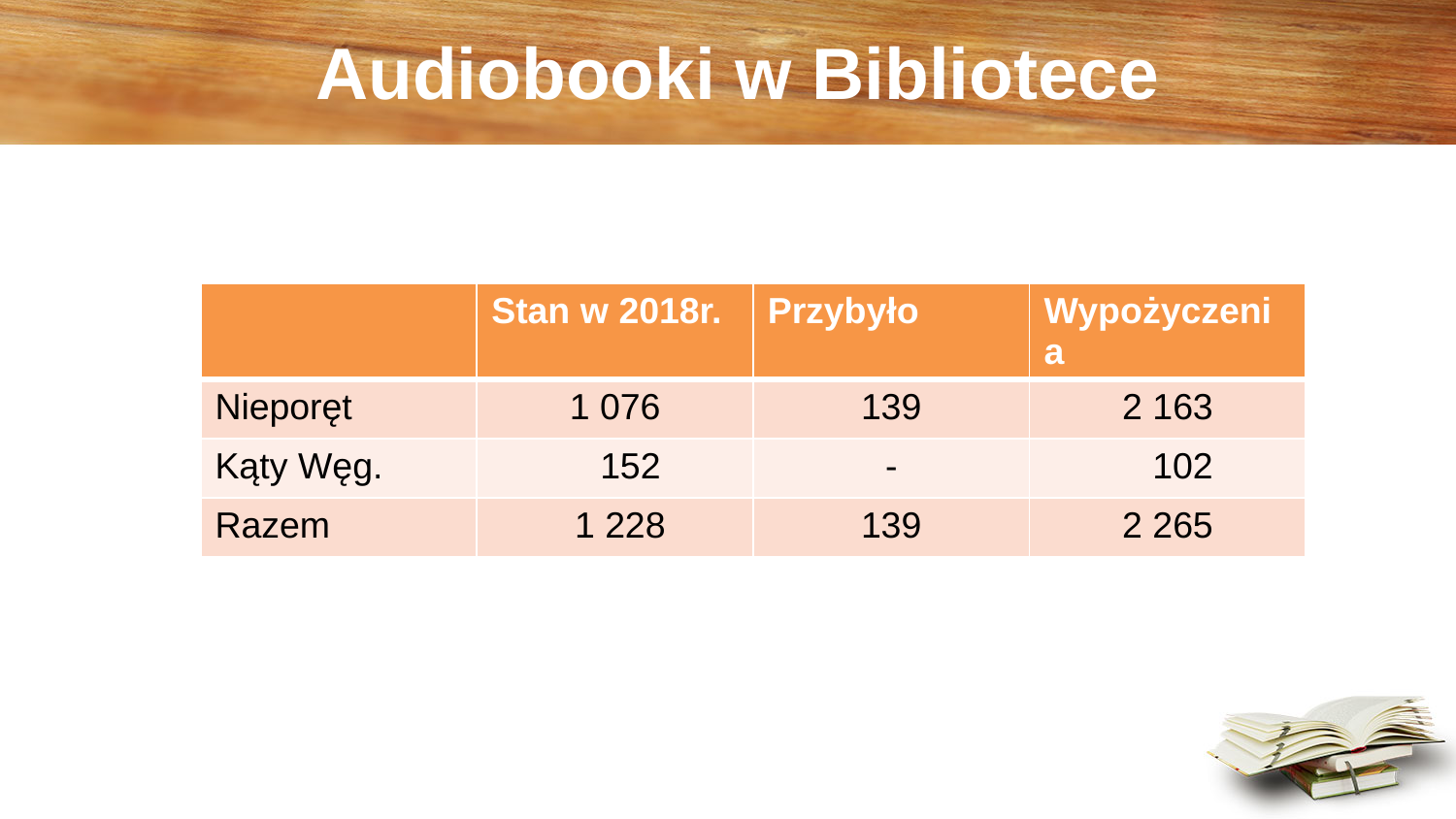

# Audiobooki w Bibliotece
|  | Stan w 2018r. | Przybyło | Wypożyczenia |
| --- | --- | --- | --- |
| Nieporęt | 1 076 | 139 | 2 163 |
| Kąty Węg. | 152 | - | 102 |
| Razem | 1 228 | 139 | 2 265 |